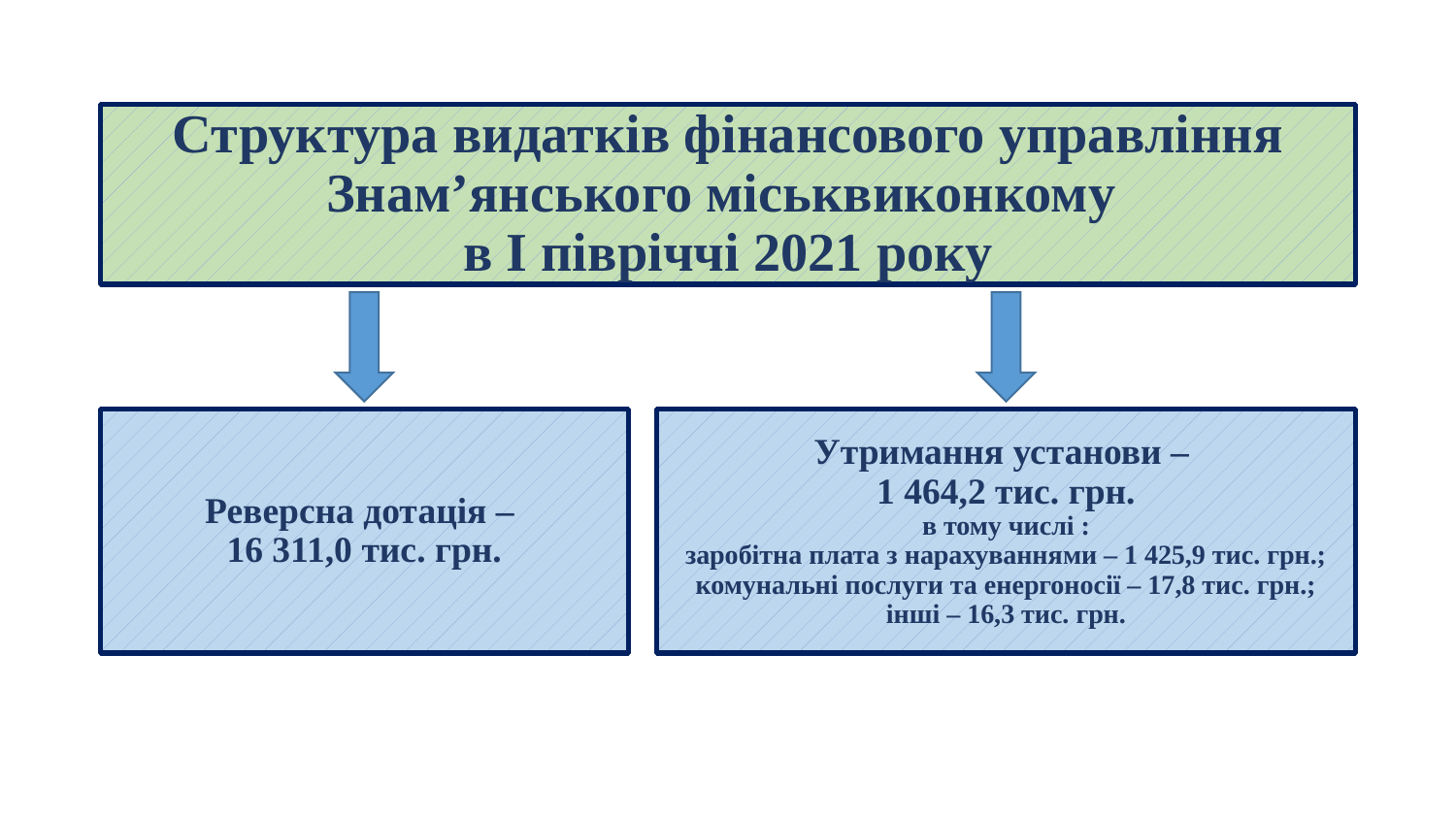

# Структура видатків фінансового управління Знам’янського міськвиконкому в І півріччі 2021 року

Реверсна дотація –
16 311,0 тис. грн.
Утримання установи –
1 464,2 тис. грн.
в тому числі :
заробітна плата з нарахуваннями – 1 425,9 тис. грн.;
комунальні послуги та енергоносії – 17,8 тис. грн.;
інші – 16,3 тис. грн.